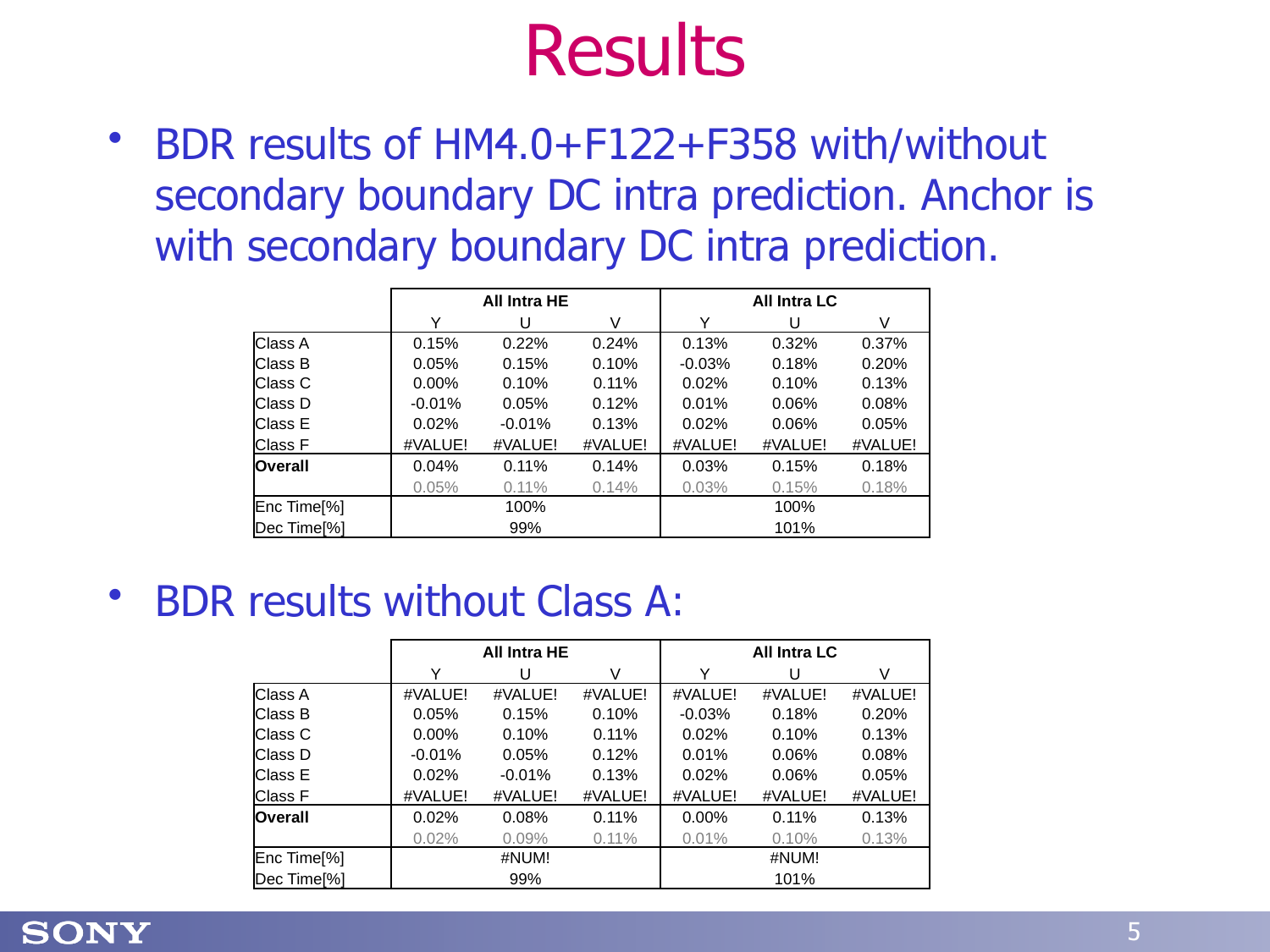

# Results
BDR results of HM4.0+F122+F358 with/without secondary boundary DC intra prediction. Anchor is with secondary boundary DC intra prediction.

BDR results without Class A:

|  | All Intra HE |  |  | All Intra LC |  |  |
| --- | --- | --- | --- | --- | --- | --- |
|  | Y | U | V | Y | U | V |
| Class A | 0.15% | 0.22% | 0.24% | 0.13% | 0.32% | 0.37% |
| Class B | 0.05% | 0.15% | 0.10% | -0.03% | 0.18% | 0.20% |
| Class C | 0.00% | 0.10% | 0.11% | 0.02% | 0.10% | 0.13% |
| Class D | -0.01% | 0.05% | 0.12% | 0.01% | 0.06% | 0.08% |
| Class E | 0.02% | -0.01% | 0.13% | 0.02% | 0.06% | 0.05% |
| Class F | #VALUE! | #VALUE! | #VALUE! | #VALUE! | #VALUE! | #VALUE! |
| Overall | 0.04% | 0.11% | 0.14% | 0.03% | 0.15% | 0.18% |
|  | 0.05% | 0.11% | 0.14% | 0.03% | 0.15% | 0.18% |
| Enc Time[%] | 100% |  |  | 100% |  |  |
| Dec Time[%] | 99% |  |  | 101% |  |  |
|  | All Intra HE |  |  | All Intra LC |  |  |
| --- | --- | --- | --- | --- | --- | --- |
|  | Y | U | V | Y | U | V |
| Class A | #VALUE! | #VALUE! | #VALUE! | #VALUE! | #VALUE! | #VALUE! |
| Class B | 0.05% | 0.15% | 0.10% | -0.03% | 0.18% | 0.20% |
| Class C | 0.00% | 0.10% | 0.11% | 0.02% | 0.10% | 0.13% |
| Class D | -0.01% | 0.05% | 0.12% | 0.01% | 0.06% | 0.08% |
| Class E | 0.02% | -0.01% | 0.13% | 0.02% | 0.06% | 0.05% |
| Class F | #VALUE! | #VALUE! | #VALUE! | #VALUE! | #VALUE! | #VALUE! |
| Overall | 0.02% | 0.08% | 0.11% | 0.00% | 0.11% | 0.13% |
|  | 0.02% | 0.09% | 0.11% | 0.01% | 0.10% | 0.13% |
| Enc Time[%] | #NUM! |  |  | #NUM! |  |  |
| Dec Time[%] | 99% |  |  | 101% |  |  |
5